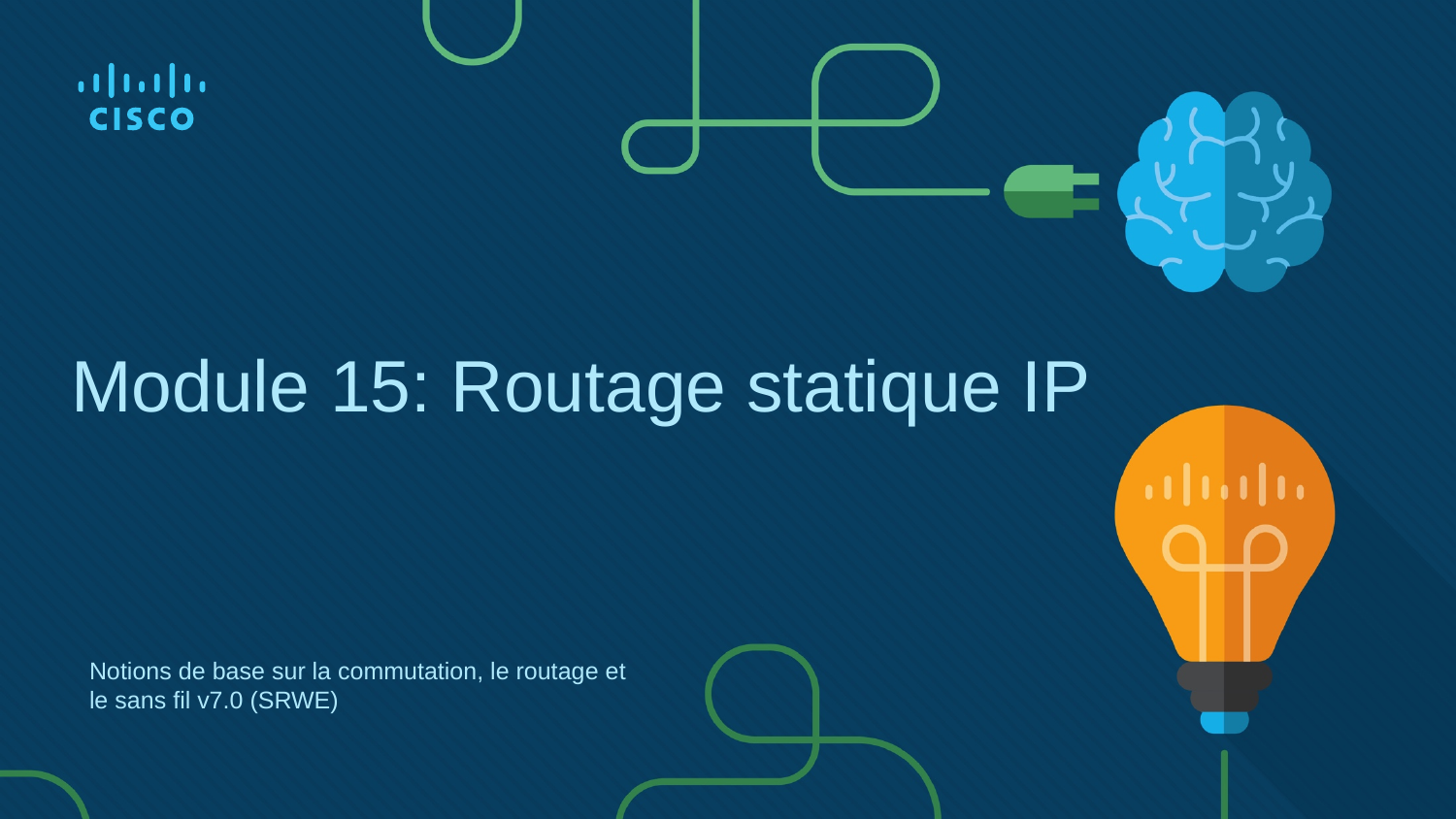

# Module 15: Routage statique IP
Notions de base sur la commutation, le routage et le sans fil v7.0 (SRWE)